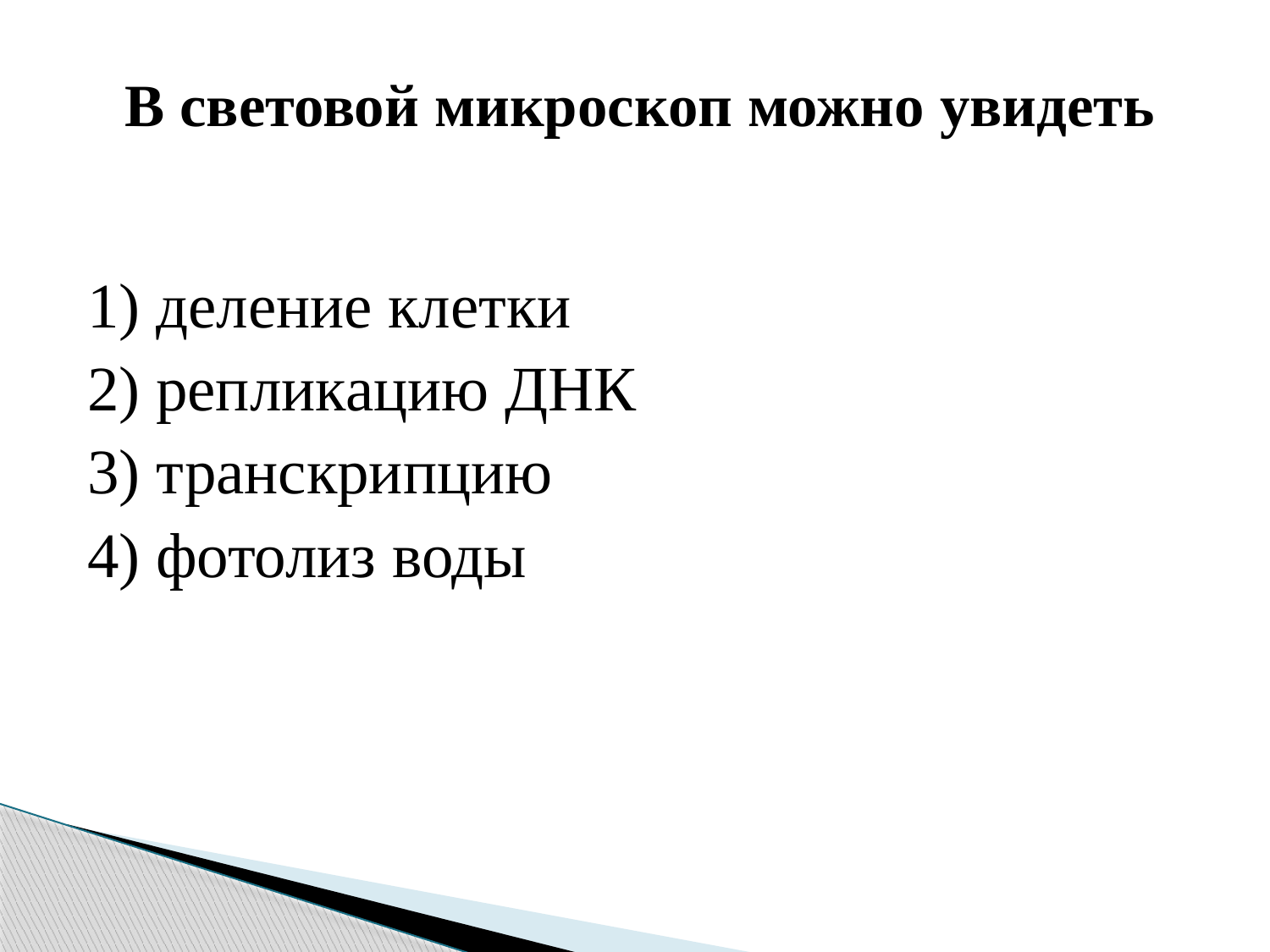

# В световой микроскоп можно увидеть
1) деление клетки
2) репликацию ДНК
3) транскрипцию
4) фотолиз воды